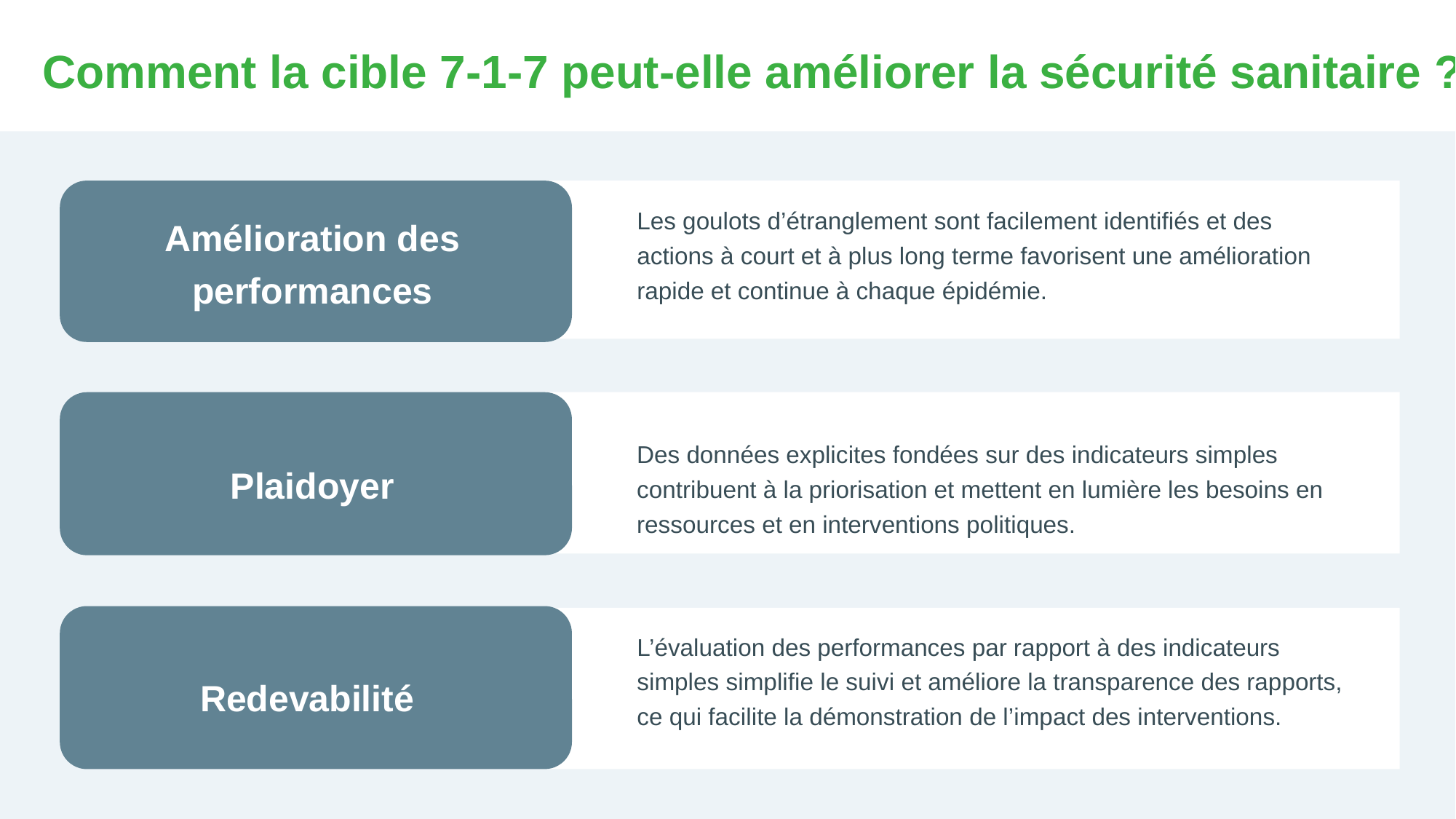

# Comment la cible 7-1-7 peut-elle améliorer la sécurité sanitaire ?

Les goulots d’étranglement sont facilement identifiés et des actions à court et à plus long terme favorisent une amélioration rapide et continue à chaque épidémie.
Amélioration des performances

Des données explicites fondées sur des indicateurs simples contribuent à la priorisation et mettent en lumière les besoins en ressources et en interventions politiques.
Plaidoyer

L’évaluation des performances par rapport à des indicateurs simples simplifie le suivi et améliore la transparence des rapports, ce qui facilite la démonstration de l’impact des interventions.
Redevabilité